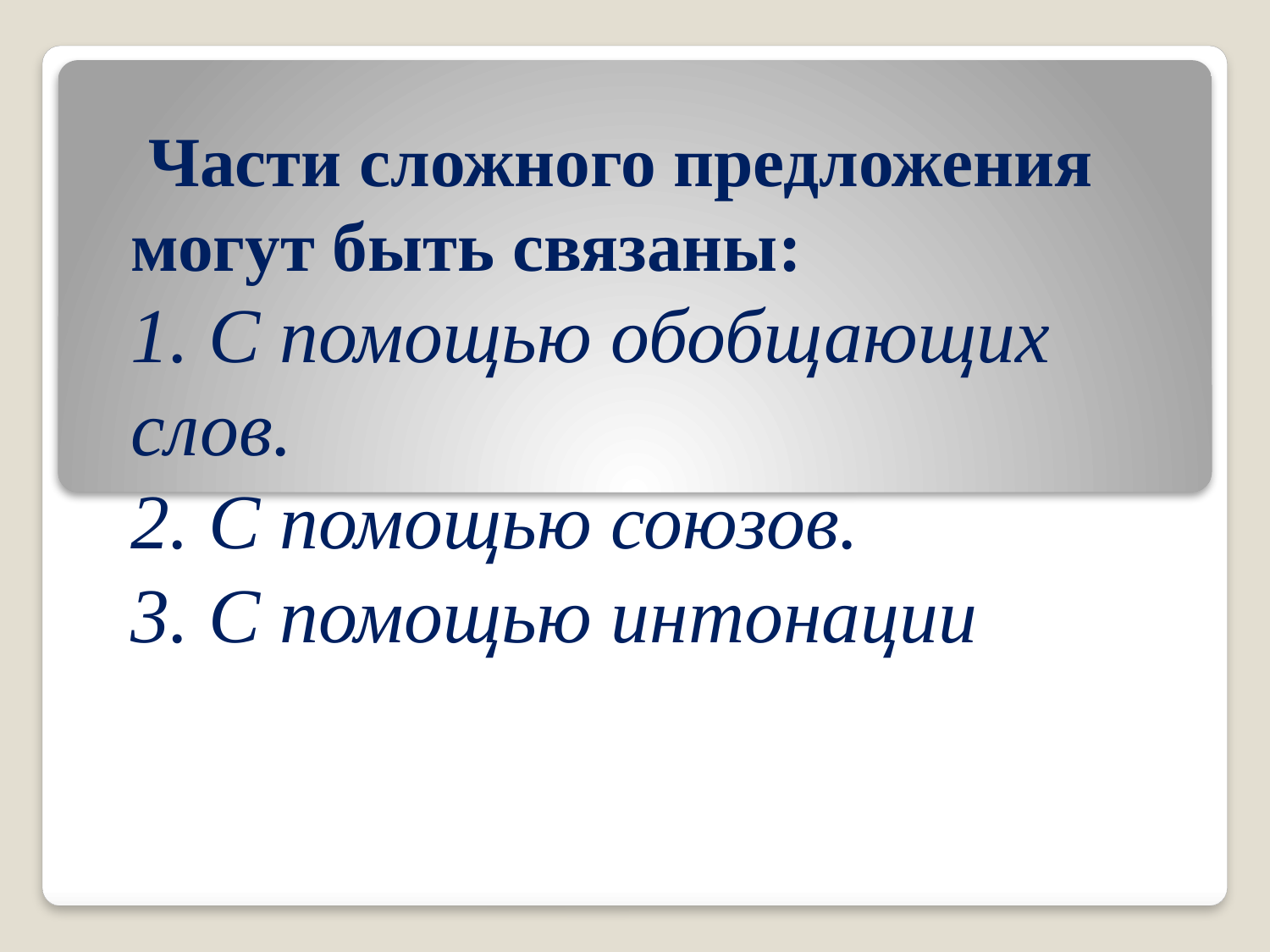

Части сложного предложения могут быть связаны:
1. С помощью обобщающих слов.
2. С помощью союзов.
3. С помощью интонации
#